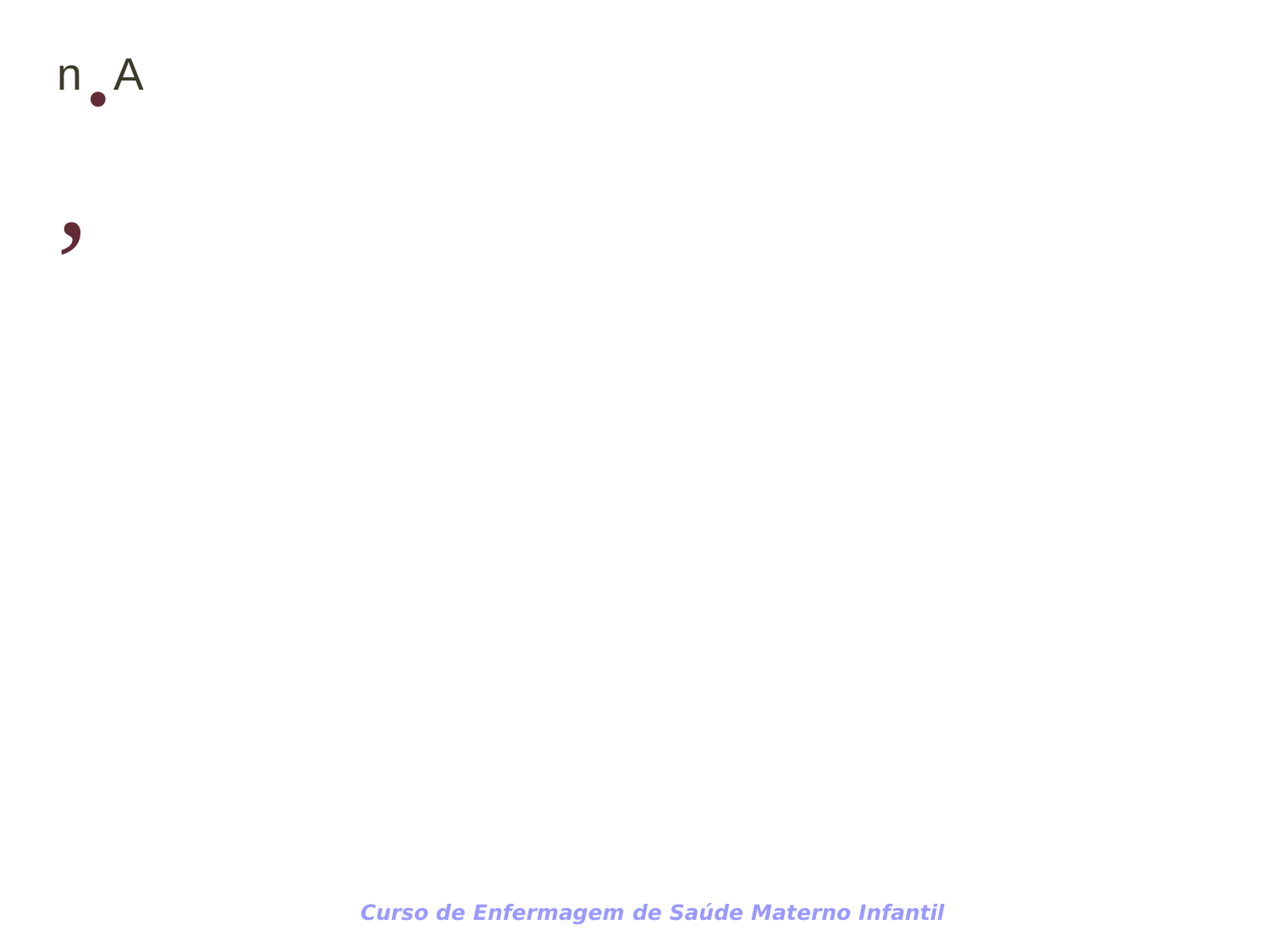

n.A,

Curso de Enfermagem de Saúde Materno Infantil